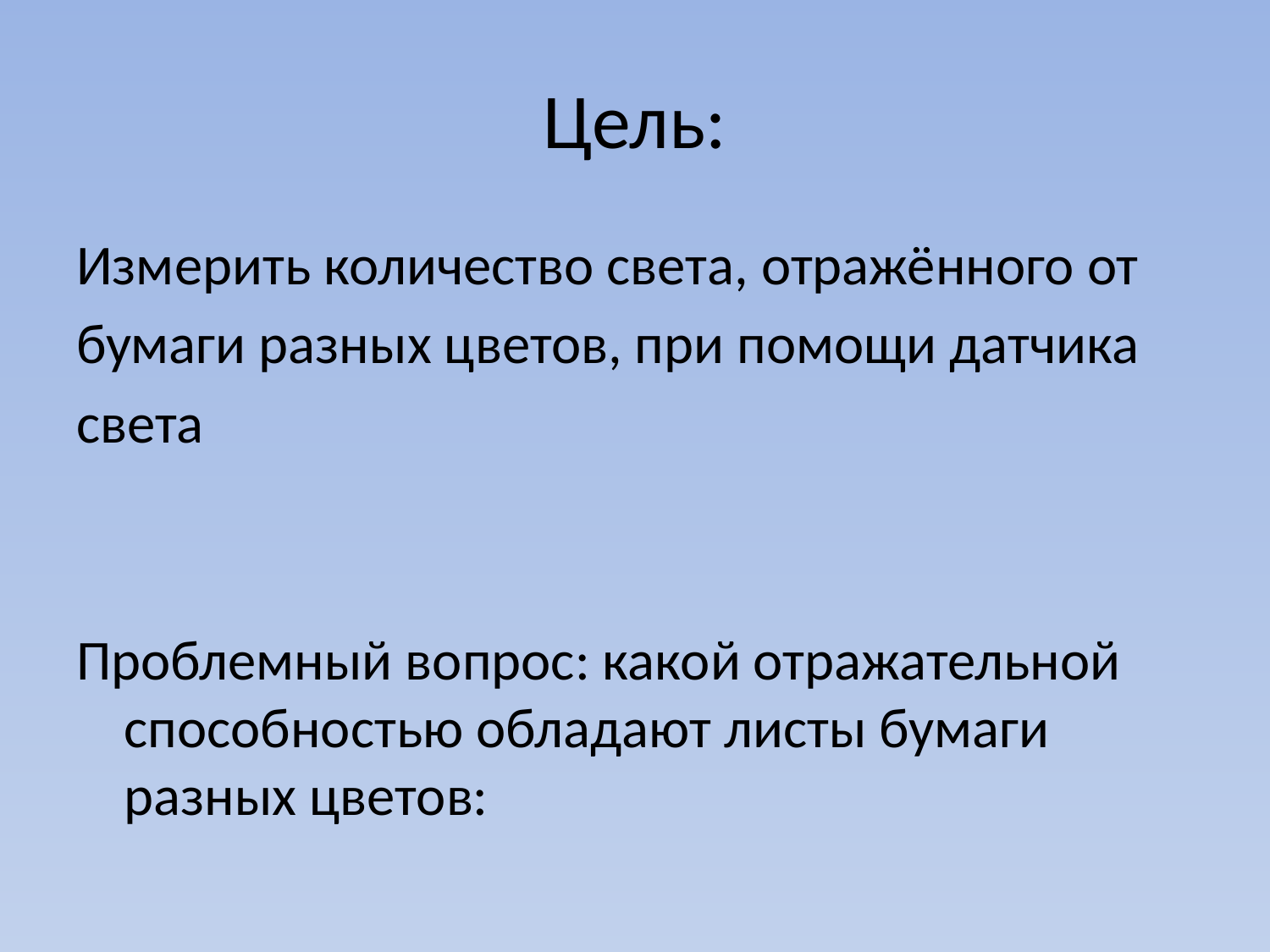

# Цель:
Измерить количество света, отражённого от
бумаги разных цветов, при помощи датчика
света

Проблемный вопрос: какой отражательной способностью обладают листы бумаги разных цветов: